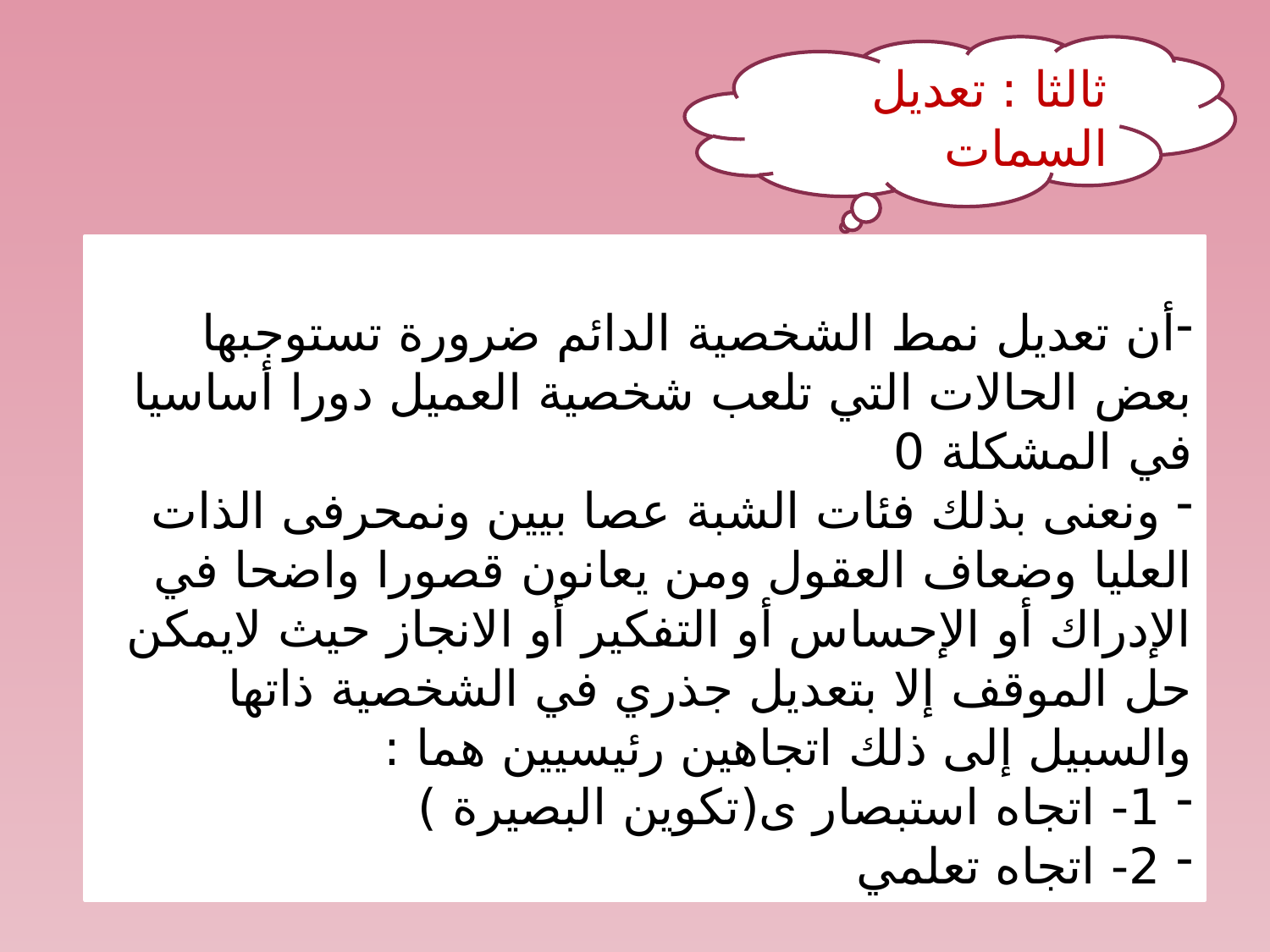

ثالثا : تعديل السمات

أن تعديل نمط الشخصية الدائم ضرورة تستوجبها بعض الحالات التي تلعب شخصية العميل دورا أساسيا في المشكلة 0
 ونعنى بذلك فئات الشبة عصا بيين ونمحرفى الذات العليا وضعاف العقول ومن يعانون قصورا واضحا في الإدراك أو الإحساس أو التفكير أو الانجاز حيث لايمكن حل الموقف إلا بتعديل جذري في الشخصية ذاتها والسبيل إلى ذلك اتجاهين رئيسيين هما :
 1- اتجاه استبصار ى(تكوين البصيرة )
 2- اتجاه تعلمي